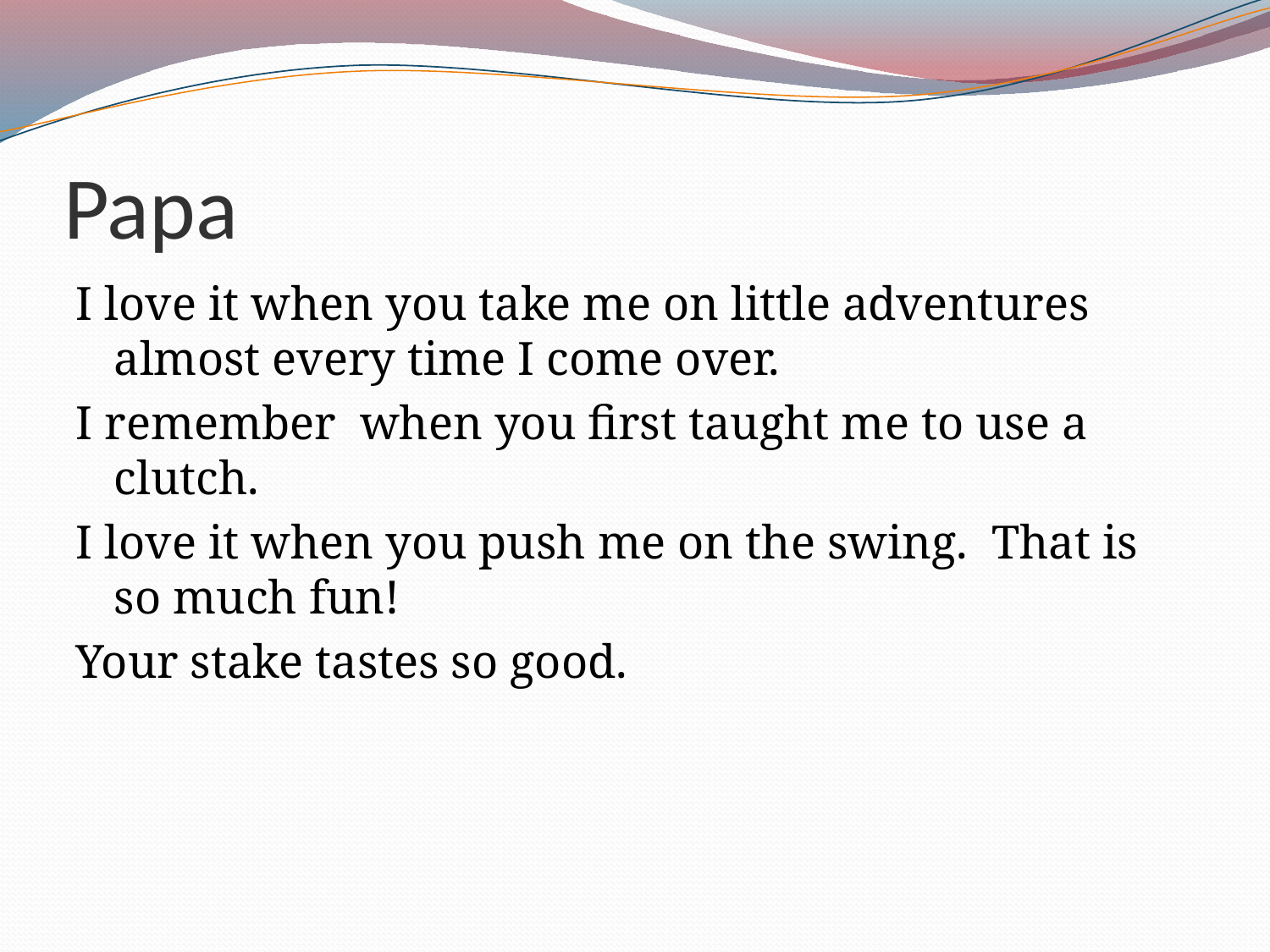

# Papa
I love it when you take me on little adventures almost every time I come over.
I remember  when you first taught me to use a clutch.
I love it when you push me on the swing.  That is so much fun!
Your stake tastes so good.